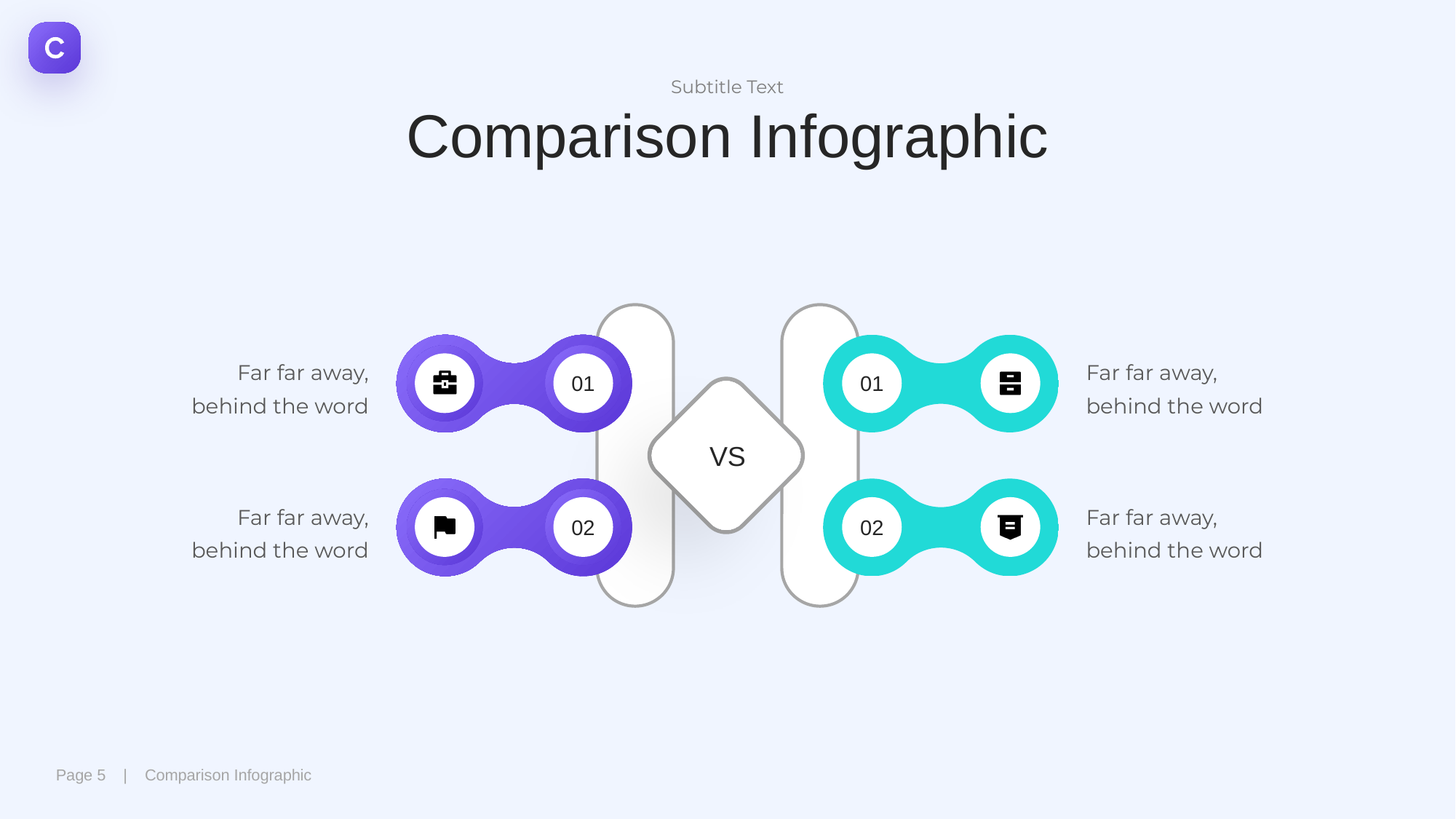

Subtitle Text
Comparison Infographic

01

01

Far far away, behind the word
Far far away, behind the word

VS

02

02

Far far away, behind the word
Far far away, behind the word